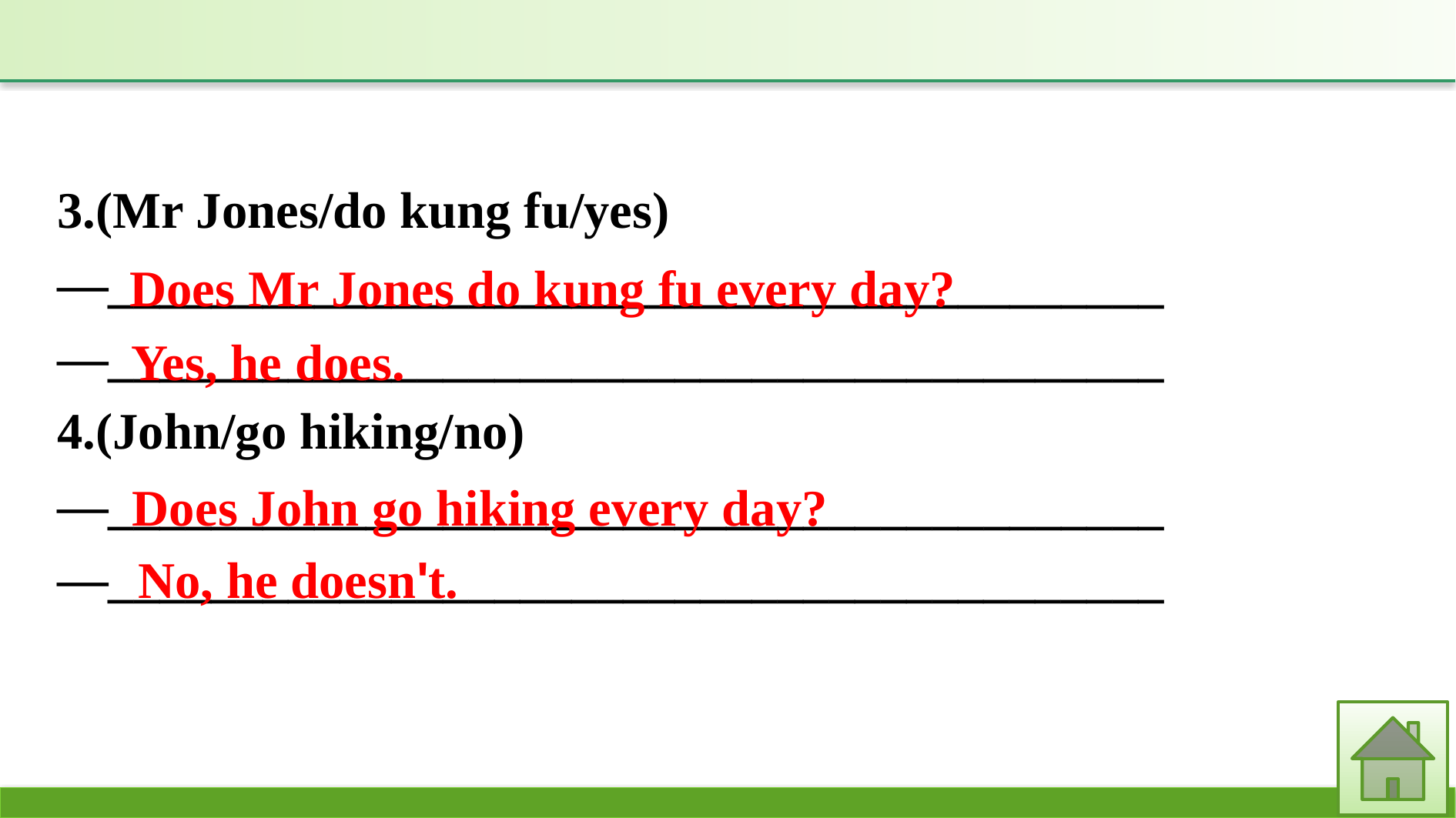

3.(Mr Jones/do kung fu/yes)
—_________________________________________
—_________________________________________
4.(John/go hiking/no)
—_________________________________________
—_________________________________________
Does Mr Jones do kung fu every day?
Yes, he does.
Does John go hiking every day?
No, he doesn't.